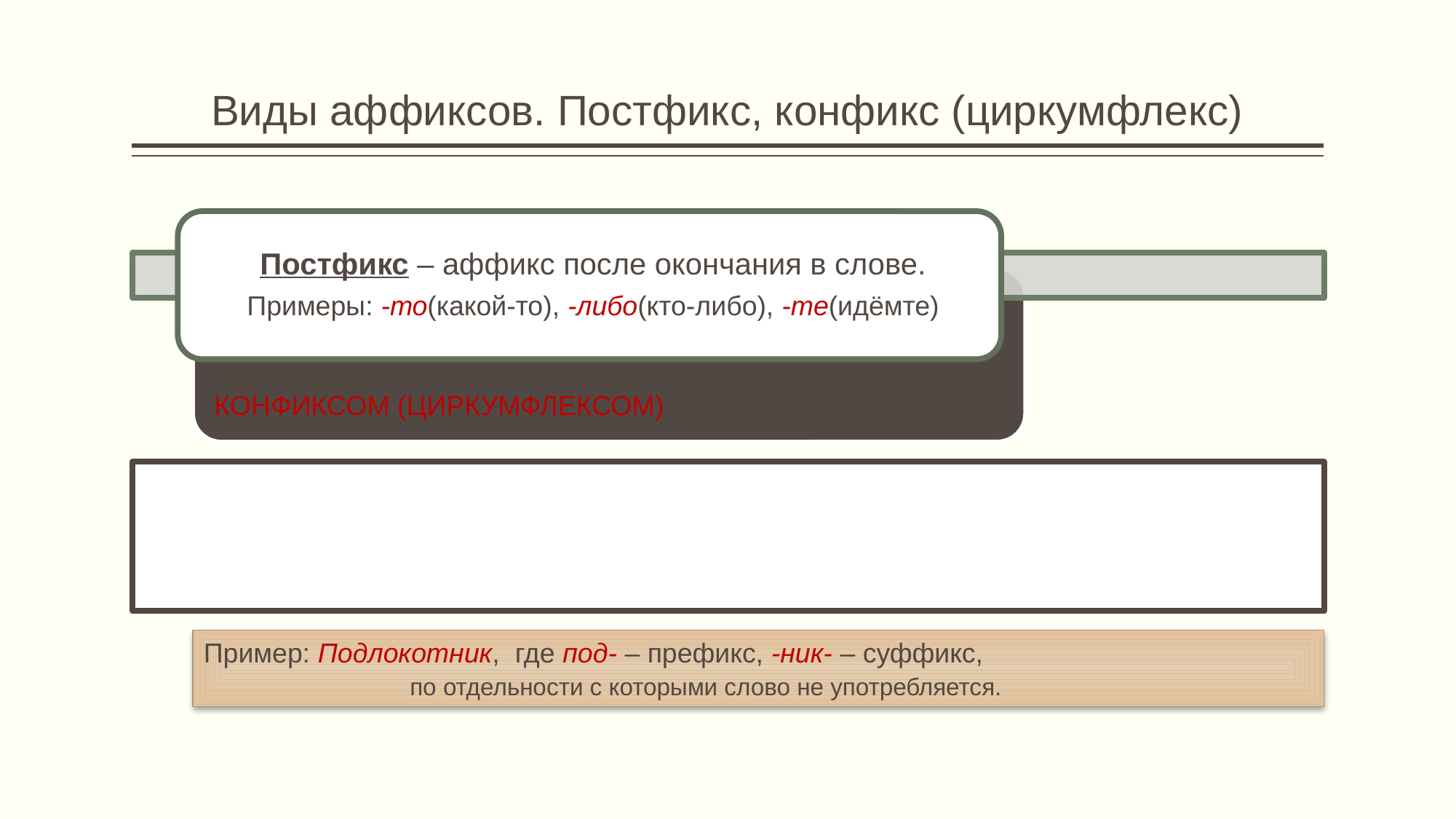

# Виды аффиксов. Постфикс, конфикс (циркумфлекс)
Постфикс – аффикс после окончания в слове.
Примеры: -то(какой-то), -либо(кто-либо), -те(идёмте)
Сочетание префикса и суффикса,
одновременно присоединяющиеся к производящей основе называют
КОНФИКСОМ (ЦИРКУМФЛЕКСОМ)
Пример: Подлокотник,  где под- – префикс, -ник- – суффикс,
                           по отдельности с которыми слово не употребляется.